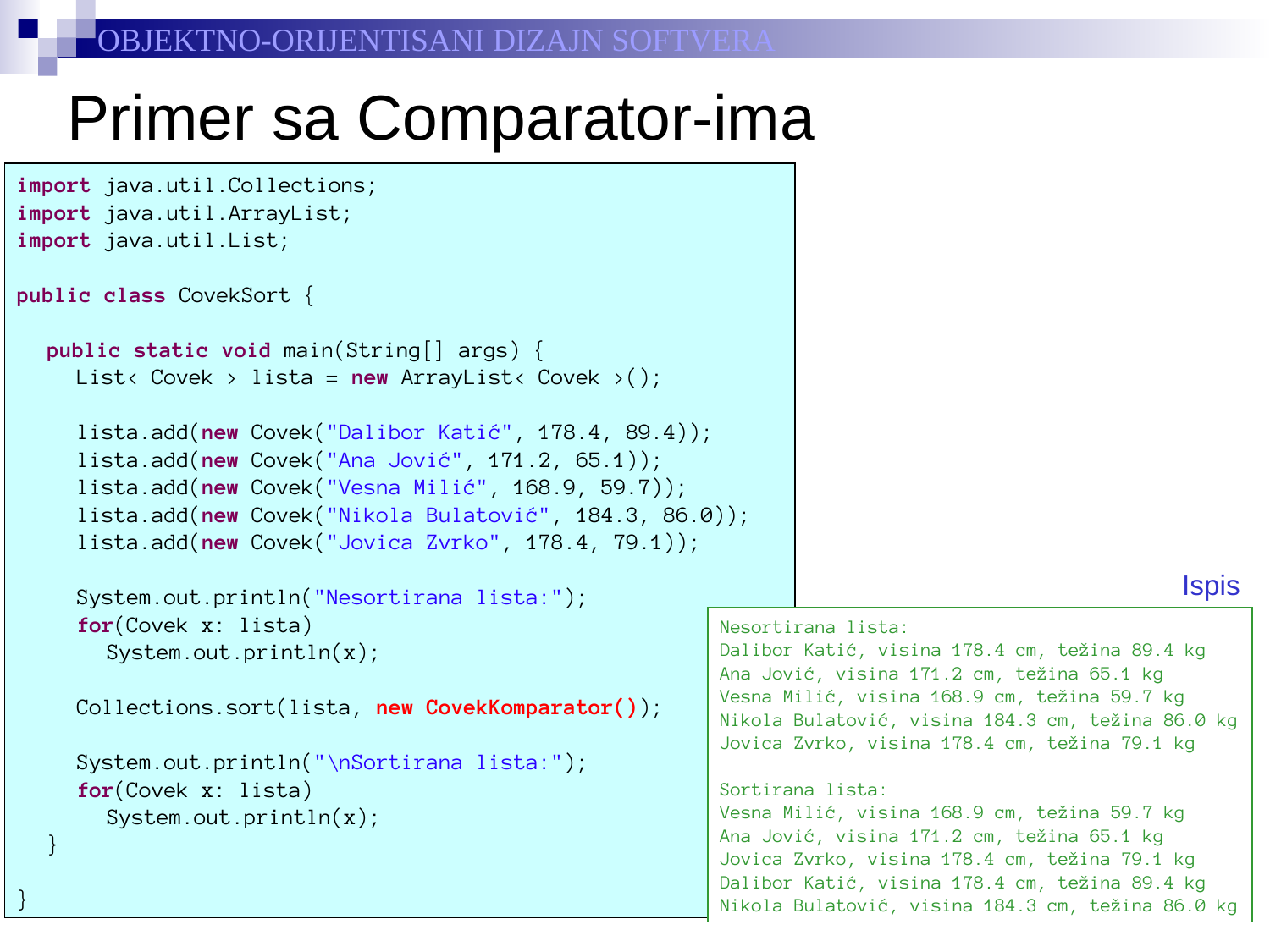

# Primer sa Comparator-ima
import java.util.Collections;
import java.util.ArrayList;
import java.util.List;

public class CovekSort {

	public static void main(String[] args) {
		List< Covek > lista = new ArrayList< Covek >();

		lista.add(new Covek("Dalibor Katić", 178.4, 89.4));
		lista.add(new Covek("Ana Jović", 171.2, 65.1));
		lista.add(new Covek("Vesna Milić", 168.9, 59.7));
		lista.add(new Covek("Nikola Bulatović", 184.3, 86.0));
		lista.add(new Covek("Jovica Zvrko", 178.4, 79.1));

		System.out.println("Nesortirana lista:");
		for(Covek x: lista)
			System.out.println(x);

		Collections.sort(lista, new CovekKomparator());

		System.out.println("\nSortirana lista:");
		for(Covek x: lista)
			System.out.println(x);
	}

}
Ispis
Nesortirana lista:
Dalibor Katić, visina 178.4 cm, težina 89.4 kg
Ana Jović, visina 171.2 cm, težina 65.1 kg
Vesna Milić, visina 168.9 cm, težina 59.7 kg
Nikola Bulatović, visina 184.3 cm, težina 86.0 kg
Jovica Zvrko, visina 178.4 cm, težina 79.1 kg

Sortirana lista:
Vesna Milić, visina 168.9 cm, težina 59.7 kg
Ana Jović, visina 171.2 cm, težina 65.1 kg
Jovica Zvrko, visina 178.4 cm, težina 79.1 kg
Dalibor Katić, visina 178.4 cm, težina 89.4 kg
Nikola Bulatović, visina 184.3 cm, težina 86.0 kg
8